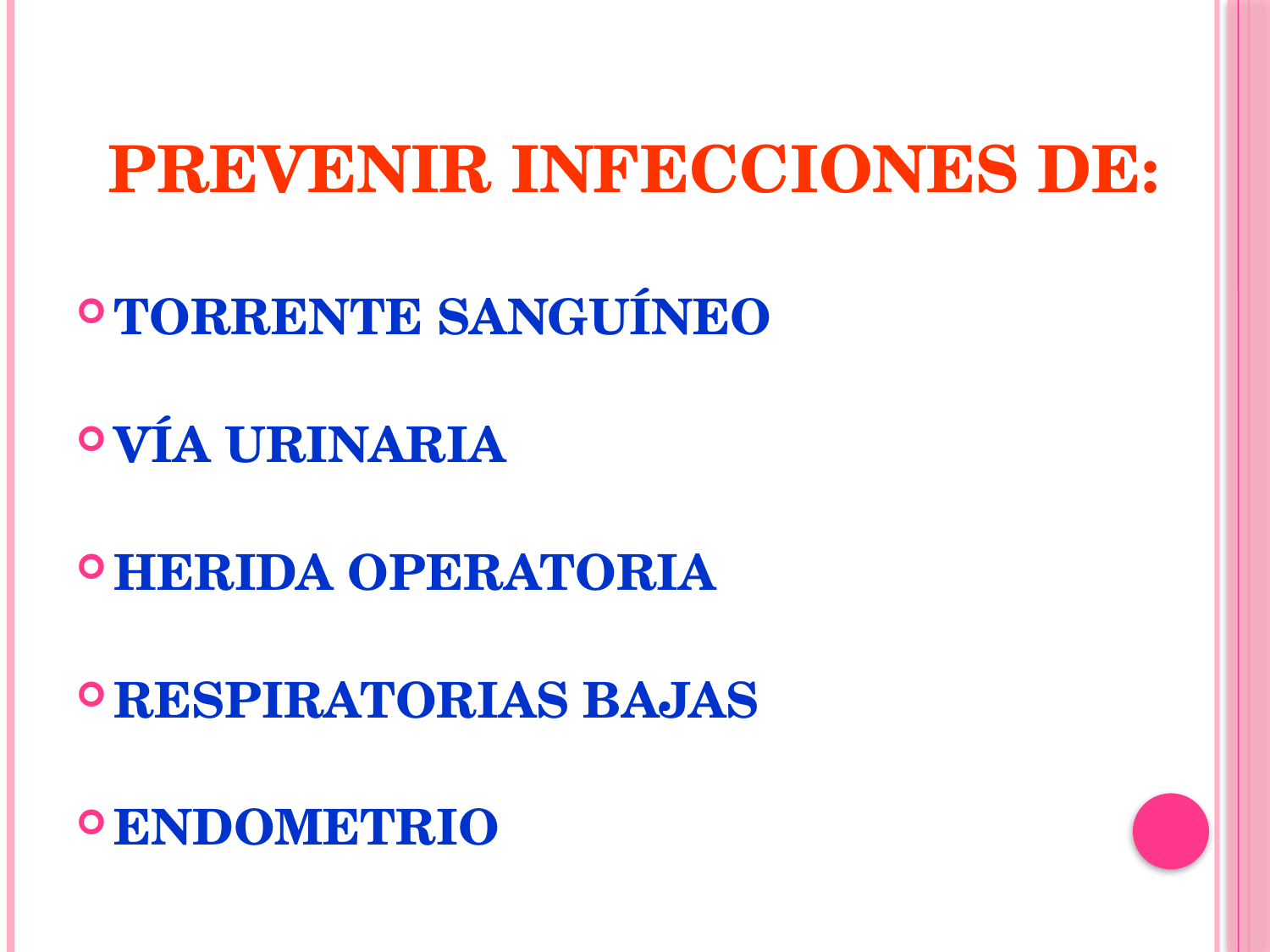

# PREVENIR INFECCIONES DE:
TORRENTE SANGUÍNEO

VÍA URINARIA

HERIDA OPERATORIA

RESPIRATORIAS BAJAS

ENDOMETRIO